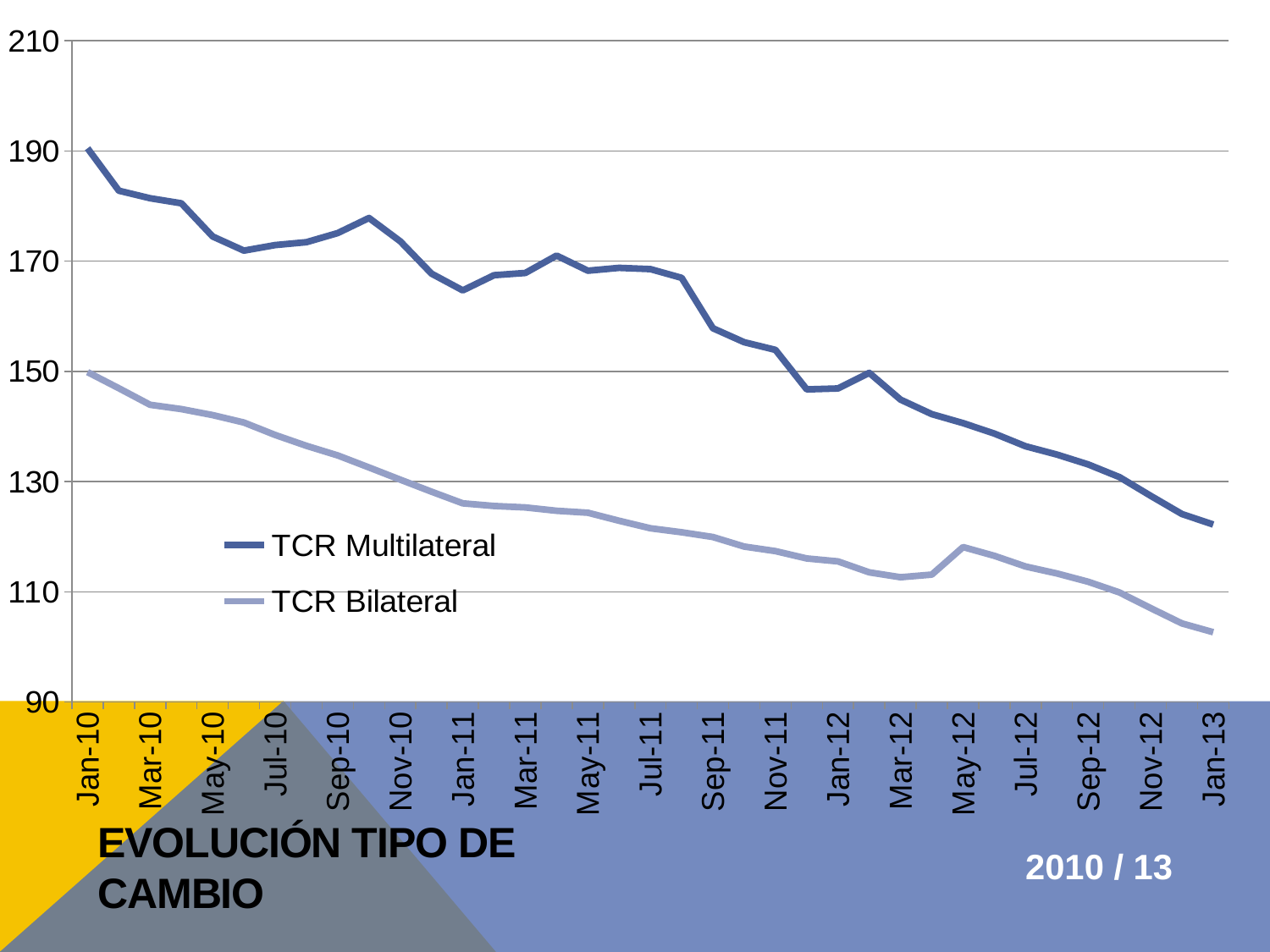

### Chart

| Category | TCR Multilateral | TCR Bilateral |
|---|---|---|
| 40179 | 190.48425479096483 | 149.85706246322488 |
| 40210 | 182.78446415188972 | 146.9291132522328 |
| 40238 | 181.41243193616484 | 143.93169165833325 |
| 40269 | 180.49470822212592 | 143.1426287306433 |
| 40299 | 174.47266783605724 | 142.0597912089587 |
| 40330 | 171.91146812574985 | 140.70735368823017 |
| 40360 | 172.9177292393959 | 138.4438533615744 |
| 40391 | 173.4411657902783 | 136.4767615617539 |
| 40422 | 175.08925481104103 | 134.73744406062394 |
| 40452 | 177.83129154515314 | 132.55730522802412 |
| 40483 | 173.6103024616867 | 130.3429467627895 |
| 40513 | 167.72895390062908 | 128.151914084066 |
| 40544 | 164.69196701251084 | 126.03649752627484 |
| 40575 | 167.44294038553932 | 125.56461002861339 |
| 40603 | 167.84799332805096 | 125.2938444473452 |
| 40634 | 171.00885120929416 | 124.69005191065715 |
| 40664 | 168.26077775118816 | 124.33246227416153 |
| 40695 | 168.77417284563907 | 122.87746740399135 |
| 40725 | 168.5571589901611 | 121.50768243165034 |
| 40756 | 166.9637668692453 | 120.78987295787253 |
| 40787 | 157.82289758805695 | 119.92665893204648 |
| 40817 | 155.28396232838065 | 118.19953671638086 |
| 40848 | 153.89498550849245 | 117.36610253726869 |
| 40878 | 146.72114162882437 | 116.0367031727176 |
| 40909 | 146.8994607833105 | 115.49245228946263 |
| 40940 | 149.72602878329778 | 113.50676244473038 |
| 40969 | 144.86855603864691 | 112.62756418415789 |
| 41000 | 142.23088122457398 | 113.10391119545065 |
| 41030 | 140.6 | 118.10399999999998 |
| 41061 | 138.7 | 116.50799999999998 |
| 41091 | 136.4 | 114.57600000000001 |
| 41122 | 134.9 | 113.316 |
| 41153 | 133.1 | 111.80399999999999 |
| 41183 | 130.8 | 109.872 |
| 41214 | 127.4 | 107.016 |
| 41244 | 124.1 | 104.24399999999999 |
| 41275 | 122.2 | 102.648 |
# Evolución Tipo de  Cambio
2010 / 13